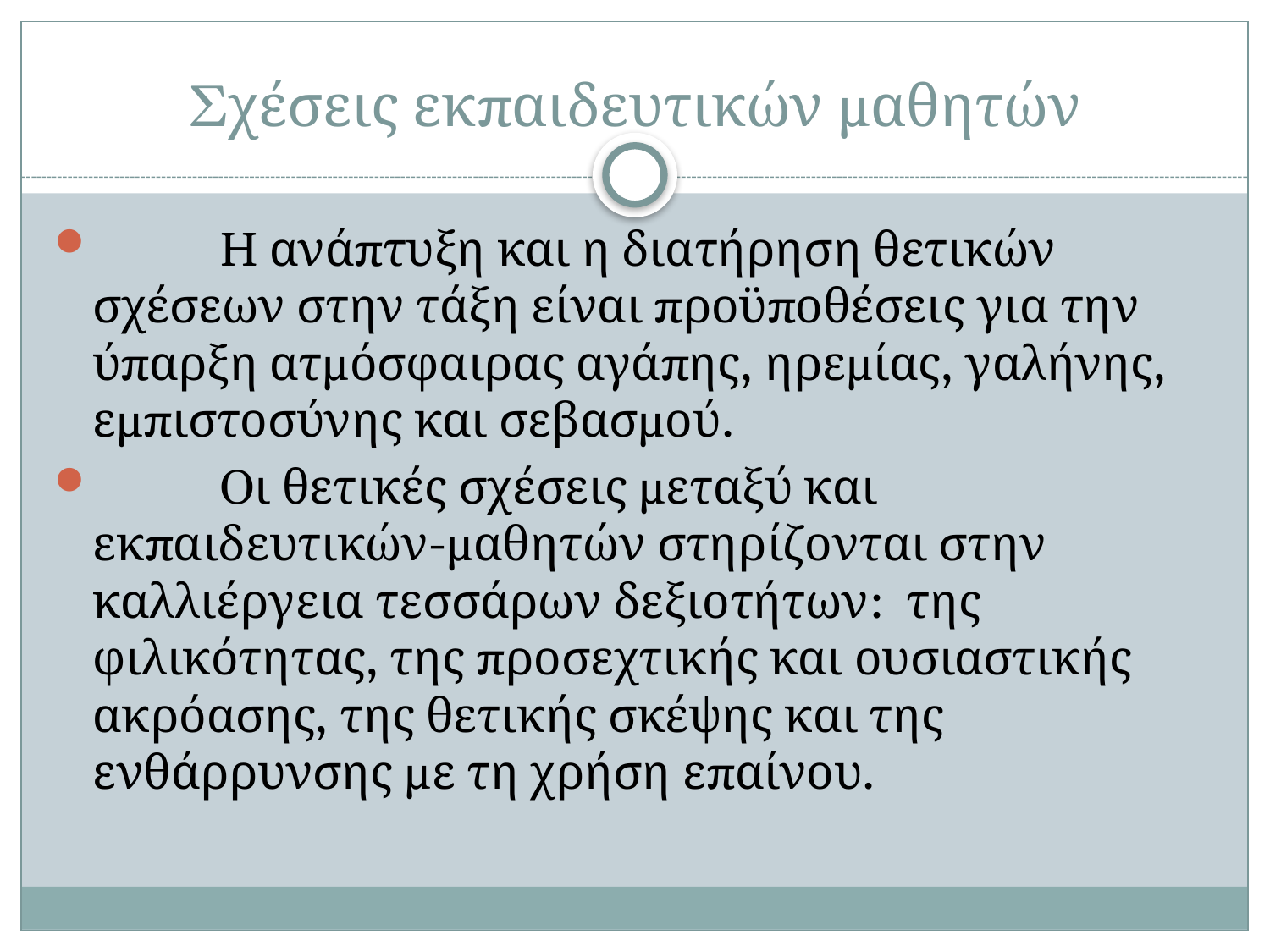

# Σχέσεις εκπαιδευτικών μαθητών
	Η ανάπτυξη και η διατήρηση θετικών σχέσεων στην τάξη είναι προϋποθέσεις για την ύπαρξη ατμόσφαιρας αγάπης, ηρεμίας, γαλήνης, εμπιστοσύνης και σεβασμού.
	Oι θετικές σχέσεις μεταξύ και εκπαιδευτικών-μαθητών στηρίζονται στην καλλιέργεια τεσσάρων δεξιοτήτων:  της φιλικότητας, της προσεχτικής και ουσιαστικής ακρόασης, της θετικής σκέψης και της ενθάρρυνσης με τη χρήση επαίνου.